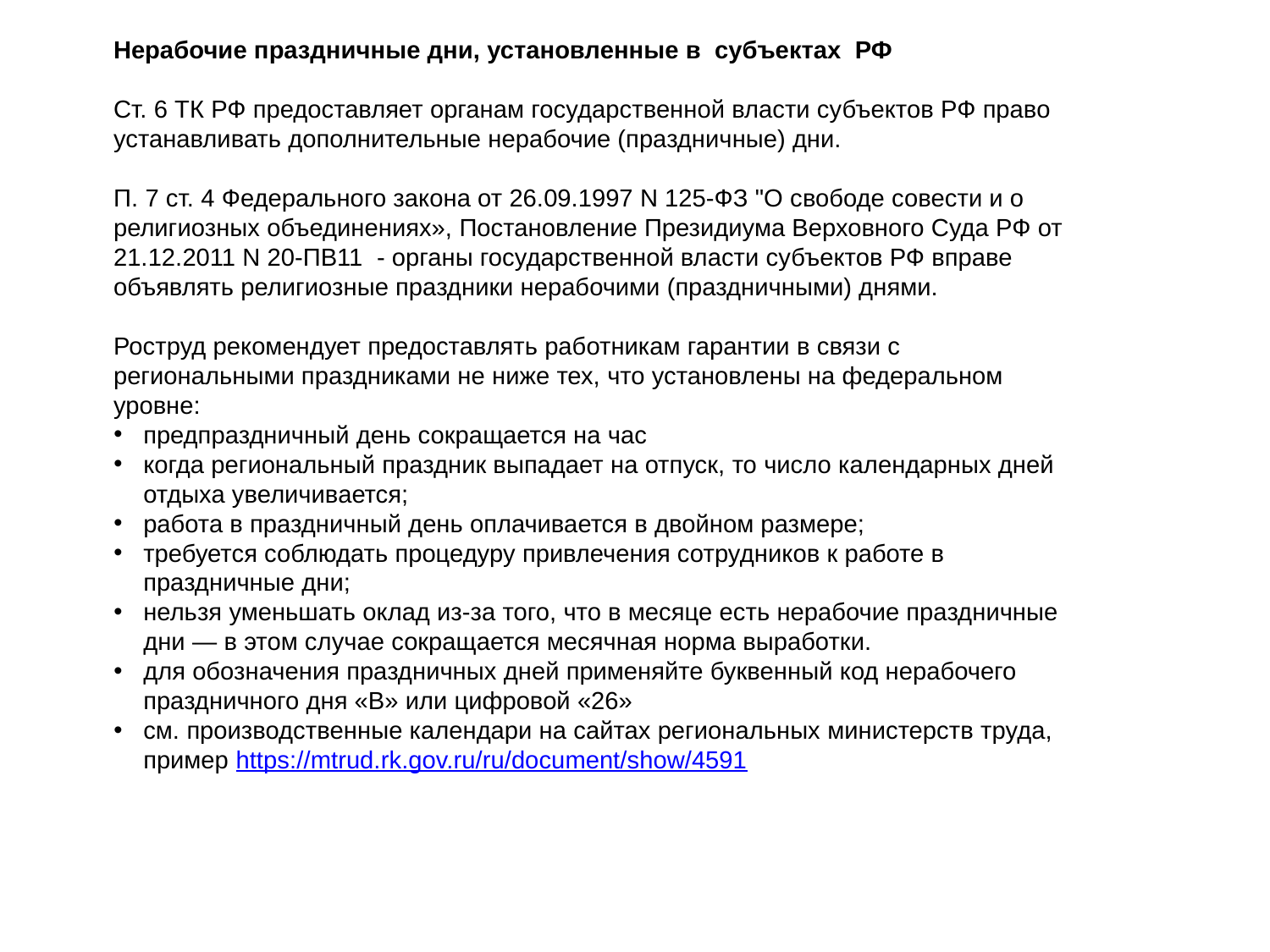

Нерабочие праздничные дни, установленные в  субъектах  РФ

Ст. 6 ТК РФ предоставляет органам государственной власти субъектов РФ право устанавливать дополнительные нерабочие (праздничные) дни.

П. 7 ст. 4 Федерального закона от 26.09.1997 N 125-ФЗ "О свободе совести и о религиозных объединениях», Постановление Президиума Верховного Суда РФ от 21.12.2011 N 20-ПВ11  - органы государственной власти субъектов РФ вправе объявлять религиозные праздники нерабочими (праздничными) днями.

Роструд рекомендует предоставлять работникам гарантии в связи с региональными праздниками не ниже тех, что установлены на федеральном уровне:
предпраздничный день сокращается на час
когда региональный праздник выпадает на отпуск, то число календарных дней отдыха увеличивается;
работа в праздничный день оплачивается в двойном размере;
требуется соблюдать процедуру привлечения сотрудников к работе в праздничные дни;
нельзя уменьшать оклад из-за того, что в месяце есть нерабочие праздничные дни — в этом случае сокращается месячная норма выработки.
для обозначения праздничных дней применяйте буквенный код нерабочего праздничного дня «В» или цифровой «26»
см. производственные календари на сайтах региональных министерств труда, пример https://mtrud.rk.gov.ru/ru/document/show/4591
Дипломы